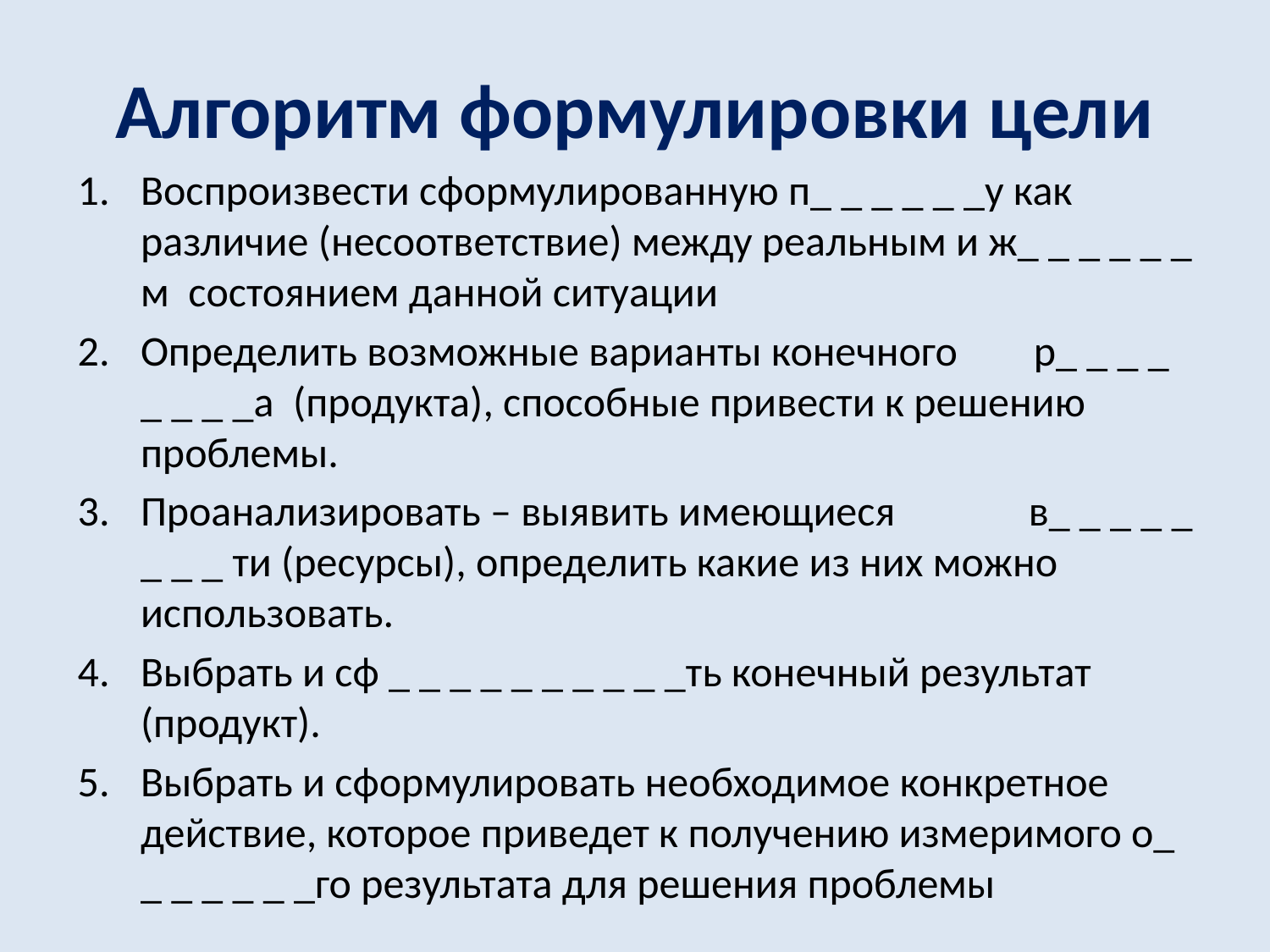

# Алгоритм формулировки цели
Воспроизвести сформулированную п_ _ _ _ _ _у как различие (несоответствие) между реальным и ж_ _ _ _ _ _ м  состоянием данной ситуации
Определить возможные варианты конечного        р_ _ _ _ _ _ _ _а  (продукта), способные привести к решению проблемы.
Проанализировать – выявить имеющиеся              в_ _ _ _ _ _ _ _ ти (ресурсы), определить какие из них можно использовать.
Выбрать и сф _ _ _ _ _ _ _ _ _ _ть конечный результат (продукт).
Выбрать и сформулировать необходимое конкретное действие, которое приведет к получению измеримого о_ _ _ _ _ _ _го результата для решения проблемы